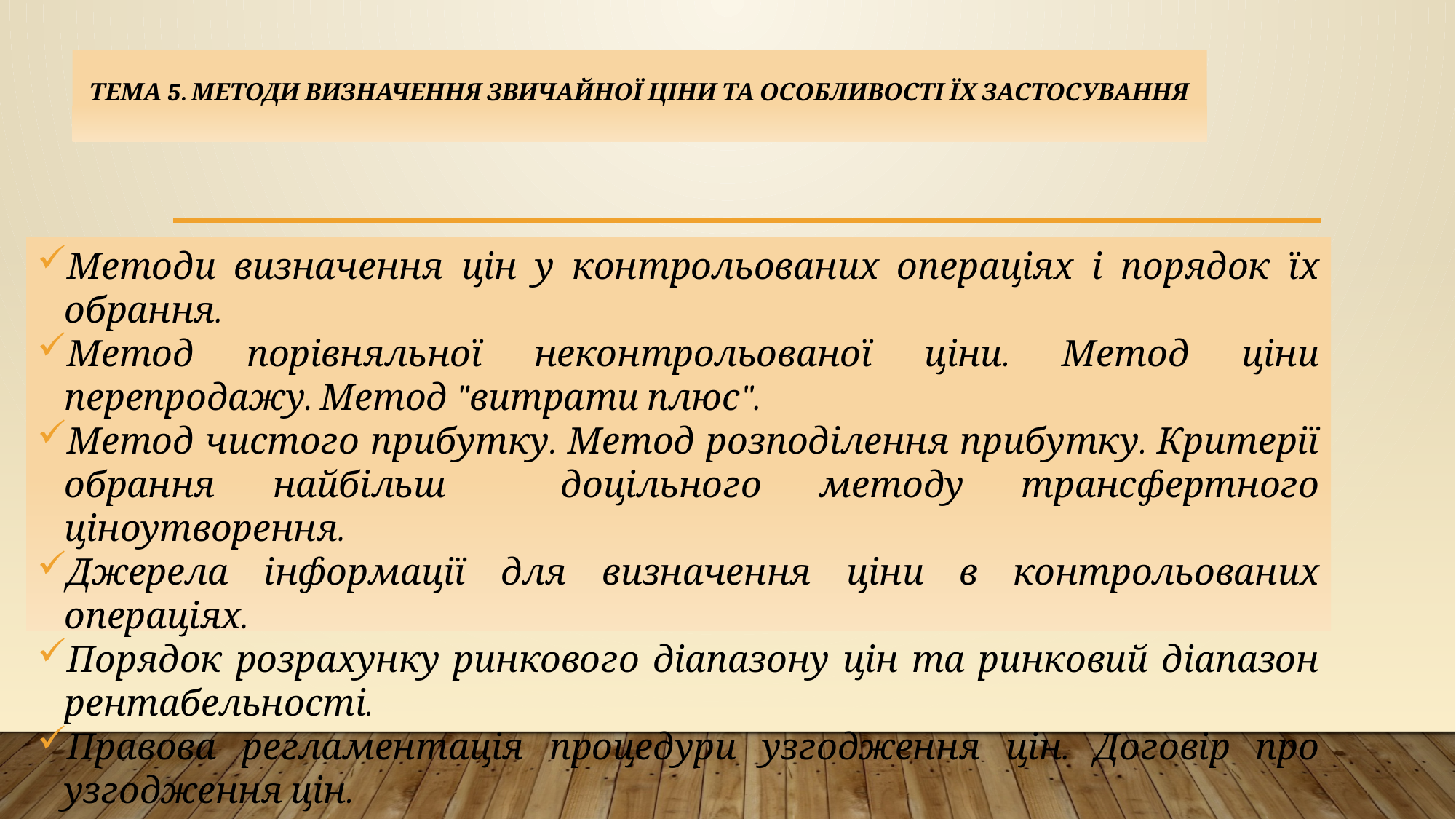

# Тема 5. Методи визначення звичайної ціни та особливості їх застосування
Методи визначення цін у контрольованих операціях і порядок їх обрання.
Метод порівняльної неконтрольованої ціни. Метод ціни перепродажу. Метод "витрати плюс".
Метод чистого прибутку. Метод розподілення прибутку. Критерії обрання найбільш  доцільного методу трансфертного ціноутворення.
Джерела інформації для визначення ціни в контрольованих операціях.
Порядок розрахунку ринкового діапазону цін та ринковий діапазон рентабельності.
Правова регламентація процедури узгодження цін. Договір про узгодження цін.